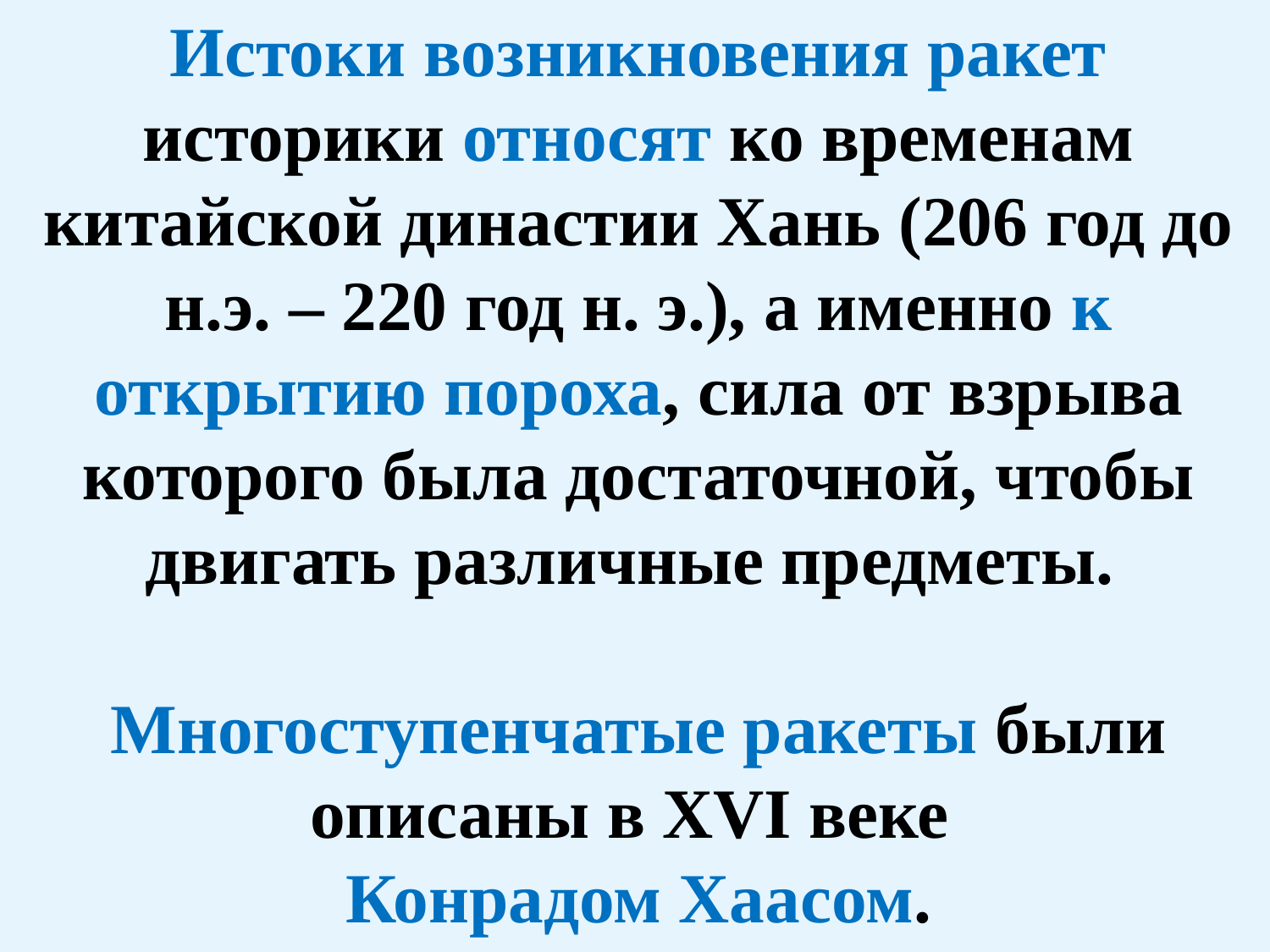

Истоки возникновения ракет историки относят ко временам китайской династии Хань (206 год до н.э. – 220 год н. э.), а именно к открытию пороха, сила от взрыва которого была достаточной, чтобы двигать различные предметы.

Многоступенчатые ракеты были описаны в XVI веке
Конрадом Хаасом.